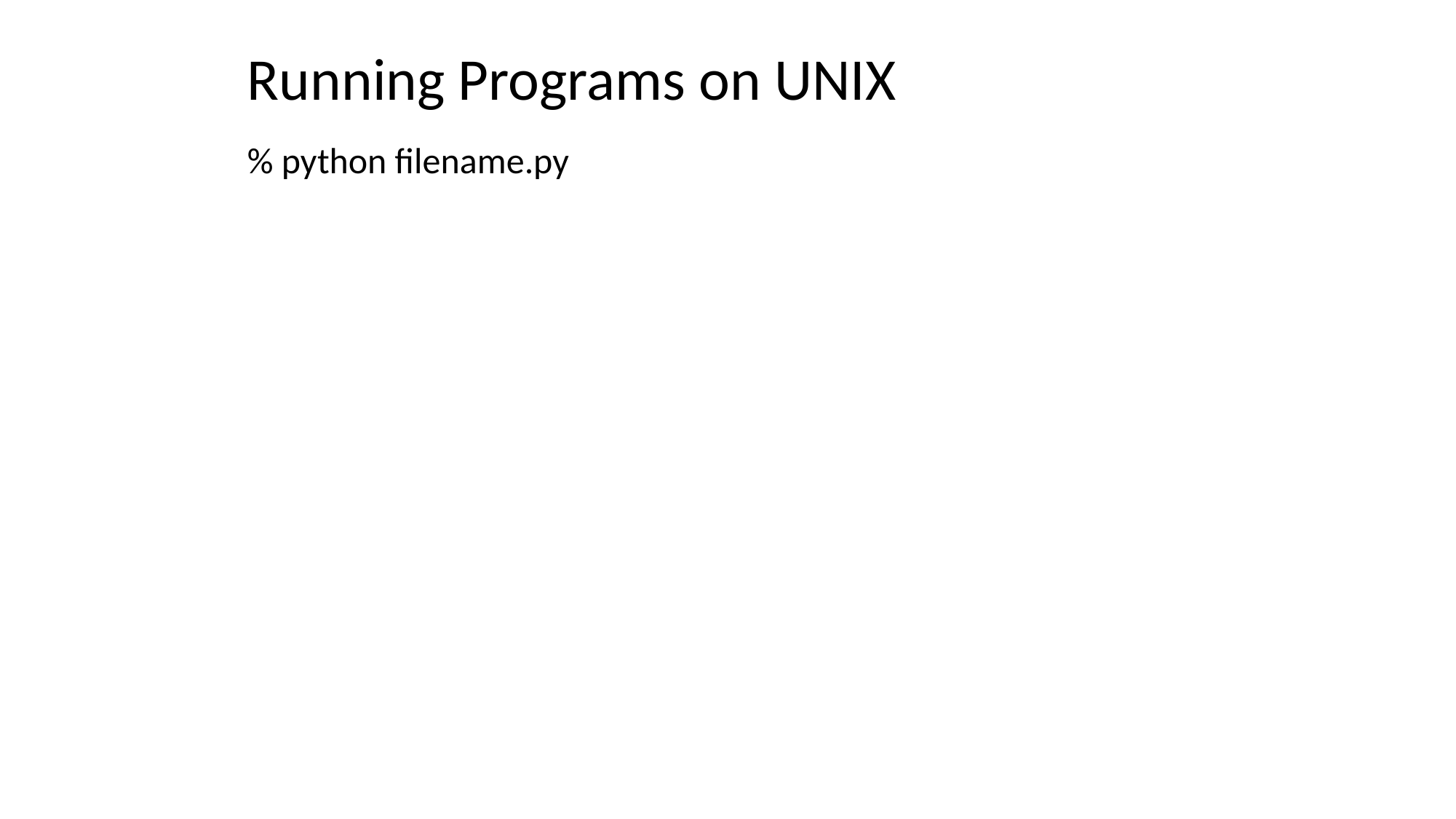

# Running Programs on UNIX
% python filename.py